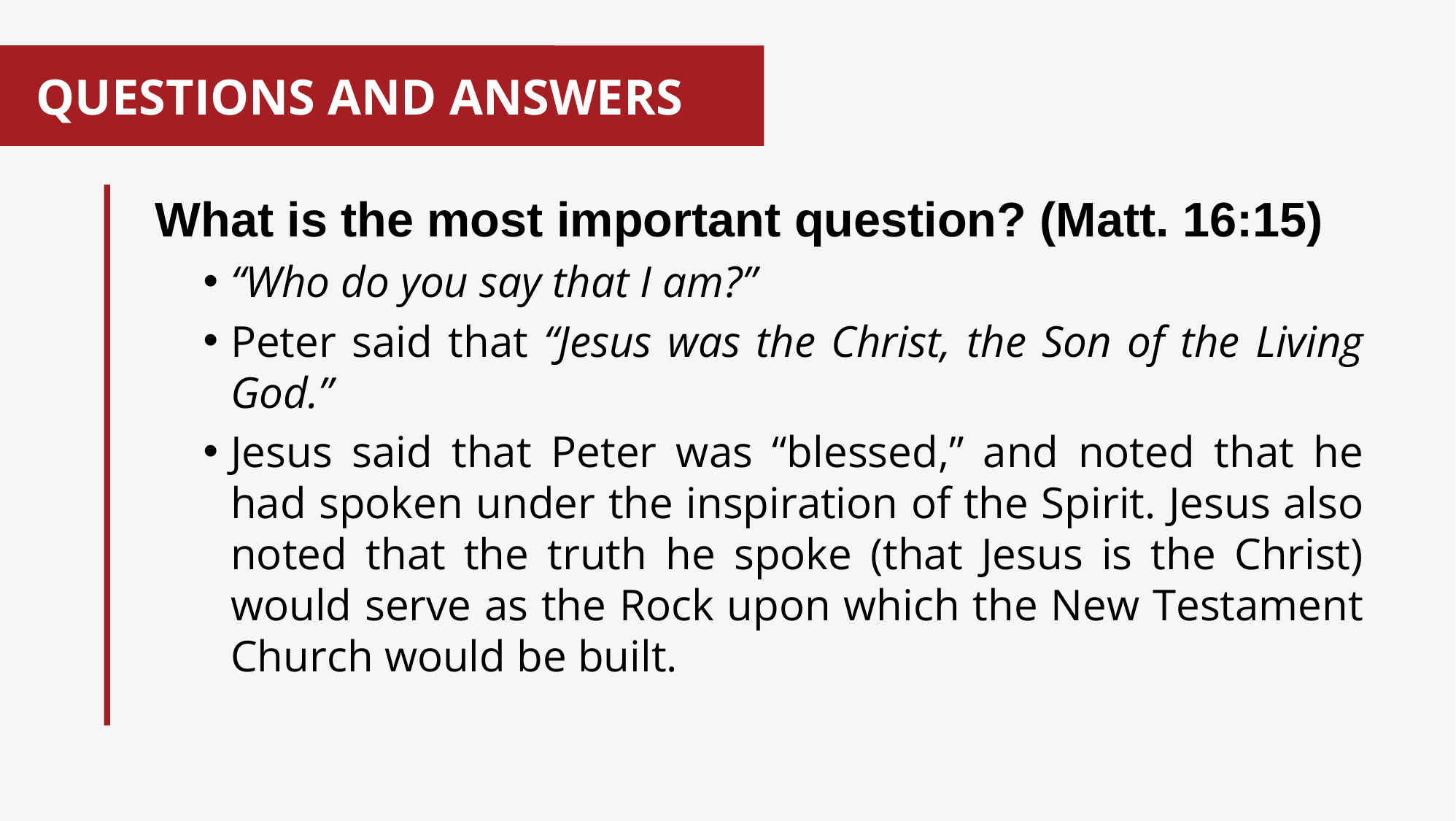

# QUESTIONS AND ANSWERS
What is the most important question? (Matt. 16:15)
“Who do you say that I am?”
Peter said that “Jesus was the Christ, the Son of the Living God.”
Jesus said that Peter was “blessed,” and noted that he had spoken under the inspiration of the Spirit. Jesus also noted that the truth he spoke (that Jesus is the Christ) would serve as the Rock upon which the New Testament Church would be built.